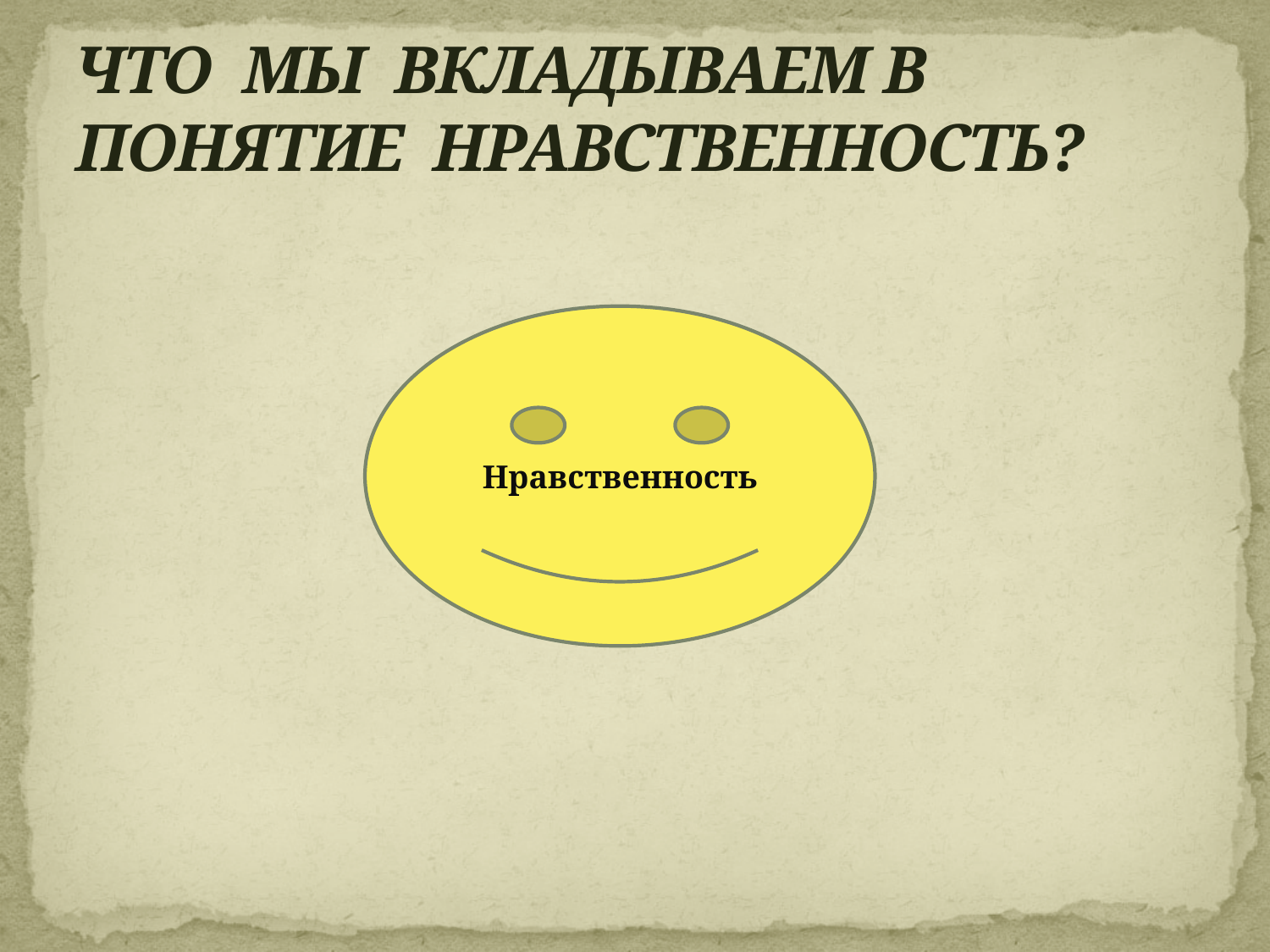

# ЧТО  МЫ  ВКЛАДЫВАЕМ В ПОНЯТИЕ  НРАВСТВЕННОСТЬ?
Нравственность